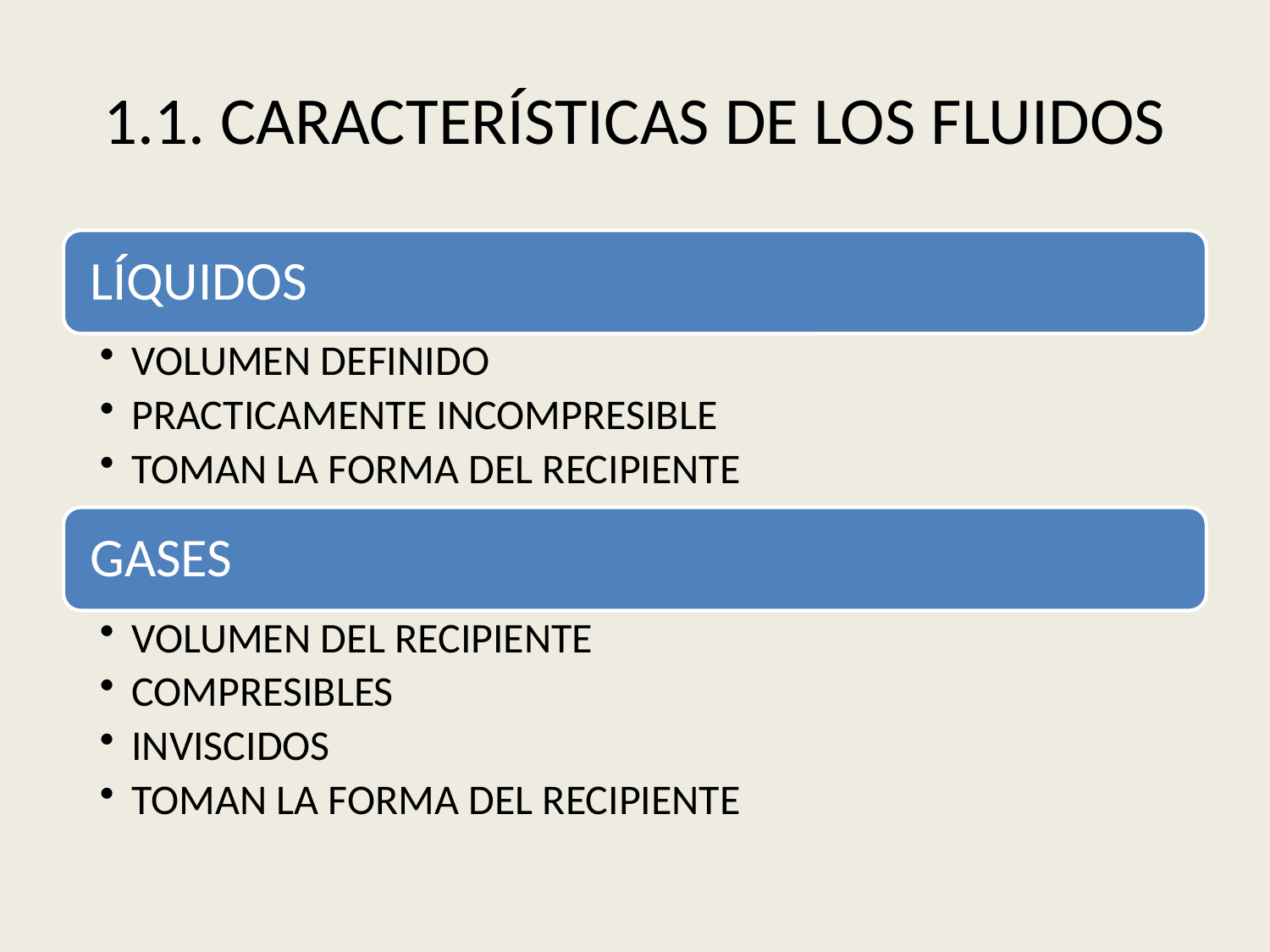

# 1.1. CARACTERÍSTICAS DE LOS FLUIDOS
LÍQUIDOS
VOLUMEN DEFINIDO
PRACTICAMENTE INCOMPRESIBLE
TOMAN LA FORMA DEL RECIPIENTE
GASES
VOLUMEN DEL RECIPIENTE
COMPRESIBLES
INVISCIDOS
TOMAN LA FORMA DEL RECIPIENTE